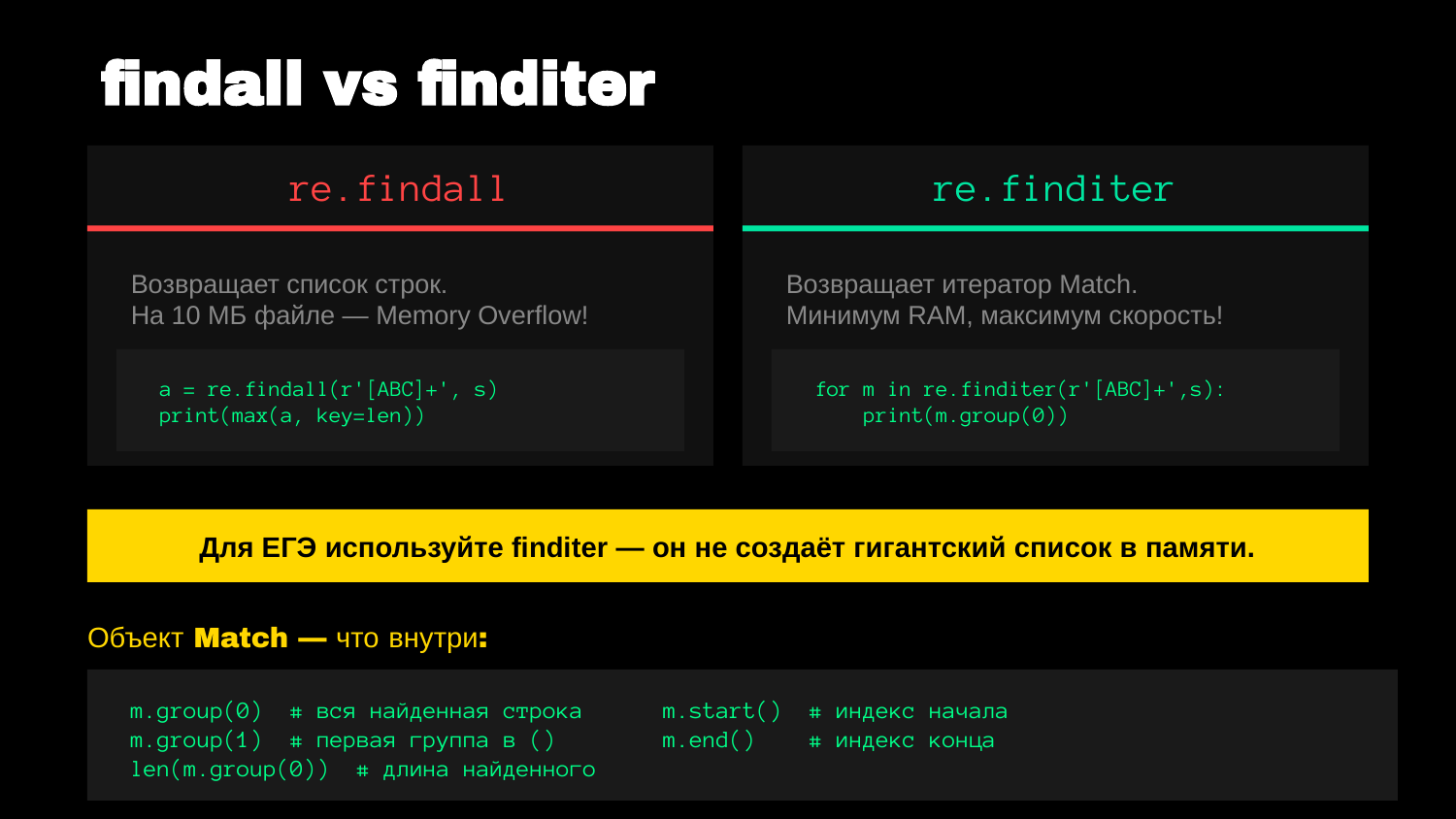

findall vs finditer

re.findall
re.finditer

Возвращает список строк.
На 10 МБ файле — Memory Overflow!
Возвращает итератор Match.
Минимум RAM, максимум скорость!

a = re.findall(r'[ABC]+', s)
print(max(a, key=len))
for m in re.finditer(r'[ABC]+',s):
    print(m.group(0))

Для ЕГЭ используйте finditer — он не создаёт гигантский список в памяти.
Объект Match — что внутри:

m.group(0)  # вся найденная строка      m.start()  # индекс начала
m.group(1)  # первая группа в ()        m.end()    # индекс конца
len(m.group(0))  # длина найденного